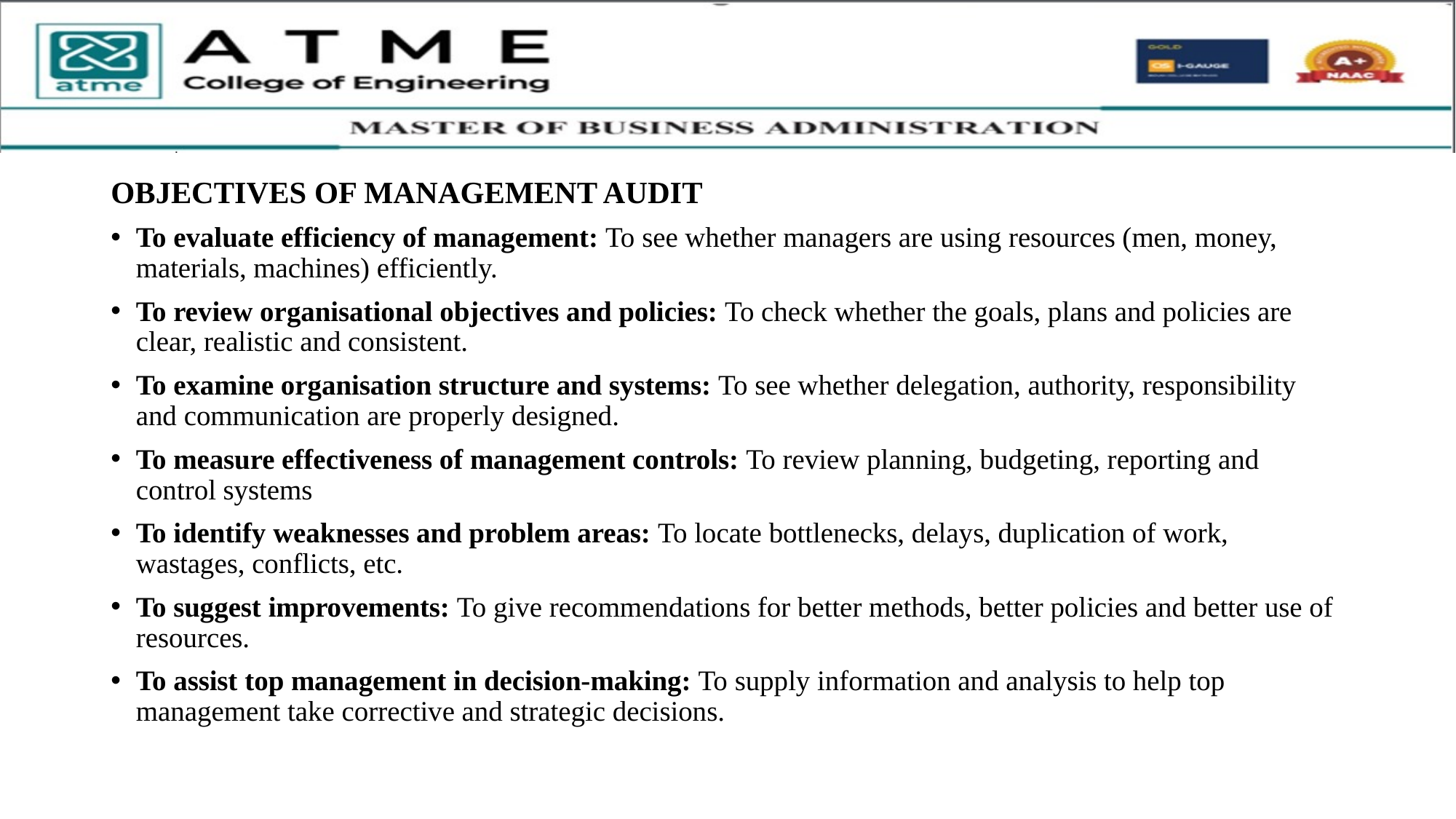

OBJECTIVES OF MANAGEMENT AUDIT
To evaluate efficiency of management: To see whether managers are using resources (men, money, materials, machines) efficiently.
To review organisational objectives and policies: To check whether the goals, plans and policies are clear, realistic and consistent.
To examine organisation structure and systems: To see whether delegation, authority, responsibility and communication are properly designed.
To measure effectiveness of management controls: To review planning, budgeting, reporting and control systems
To identify weaknesses and problem areas: To locate bottlenecks, delays, duplication of work, wastages, conflicts, etc.
To suggest improvements: To give recommendations for better methods, better policies and better use of resources.
To assist top management in decision-making: To supply information and analysis to help top management take corrective and strategic decisions.